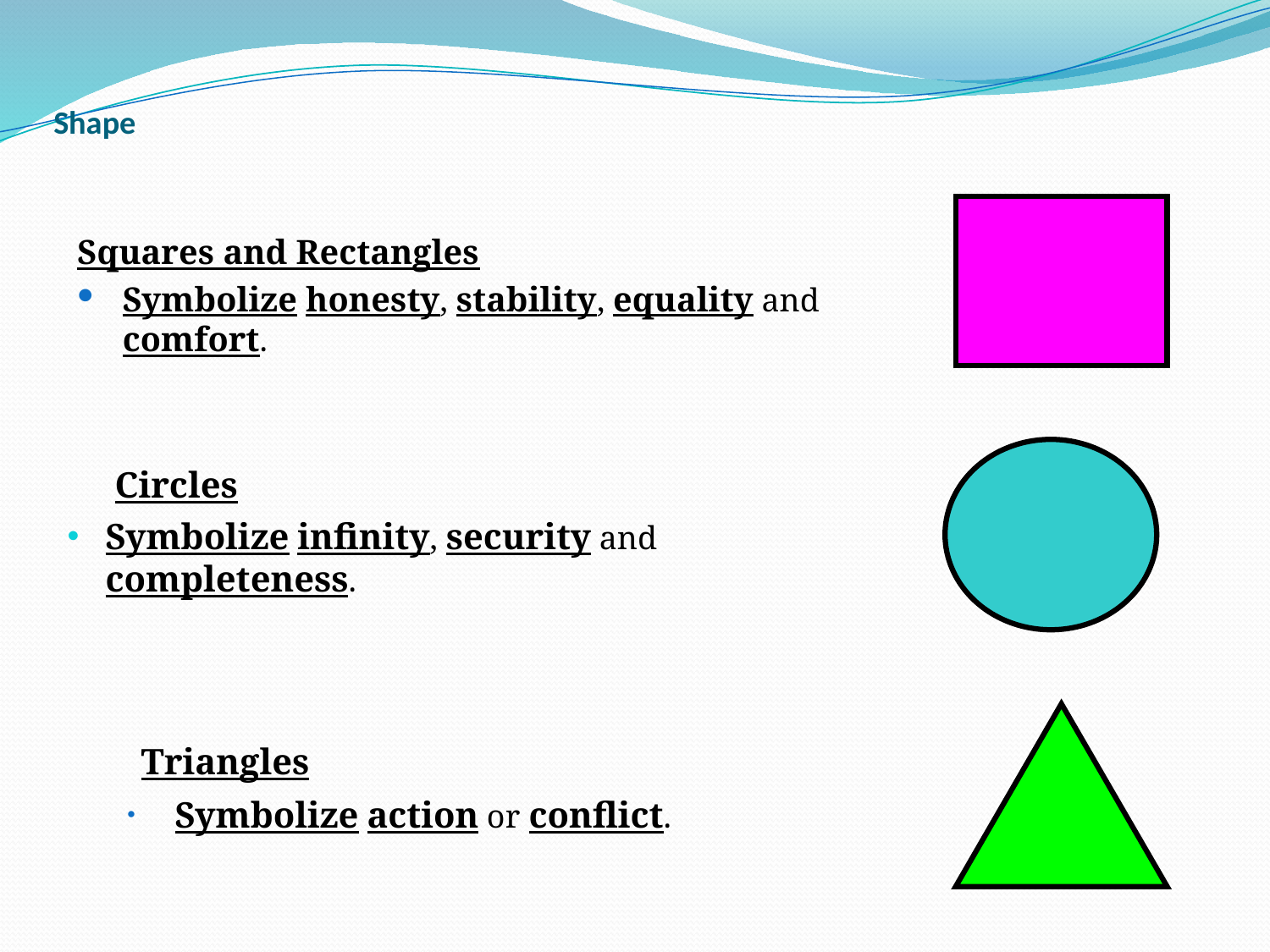

# Shape

Squares and Rectangles
Symbolize honesty, stability, equality and comfort.

    Circles
Symbolize infinity, security and completeness.
 Triangles
Symbolize action or conflict.